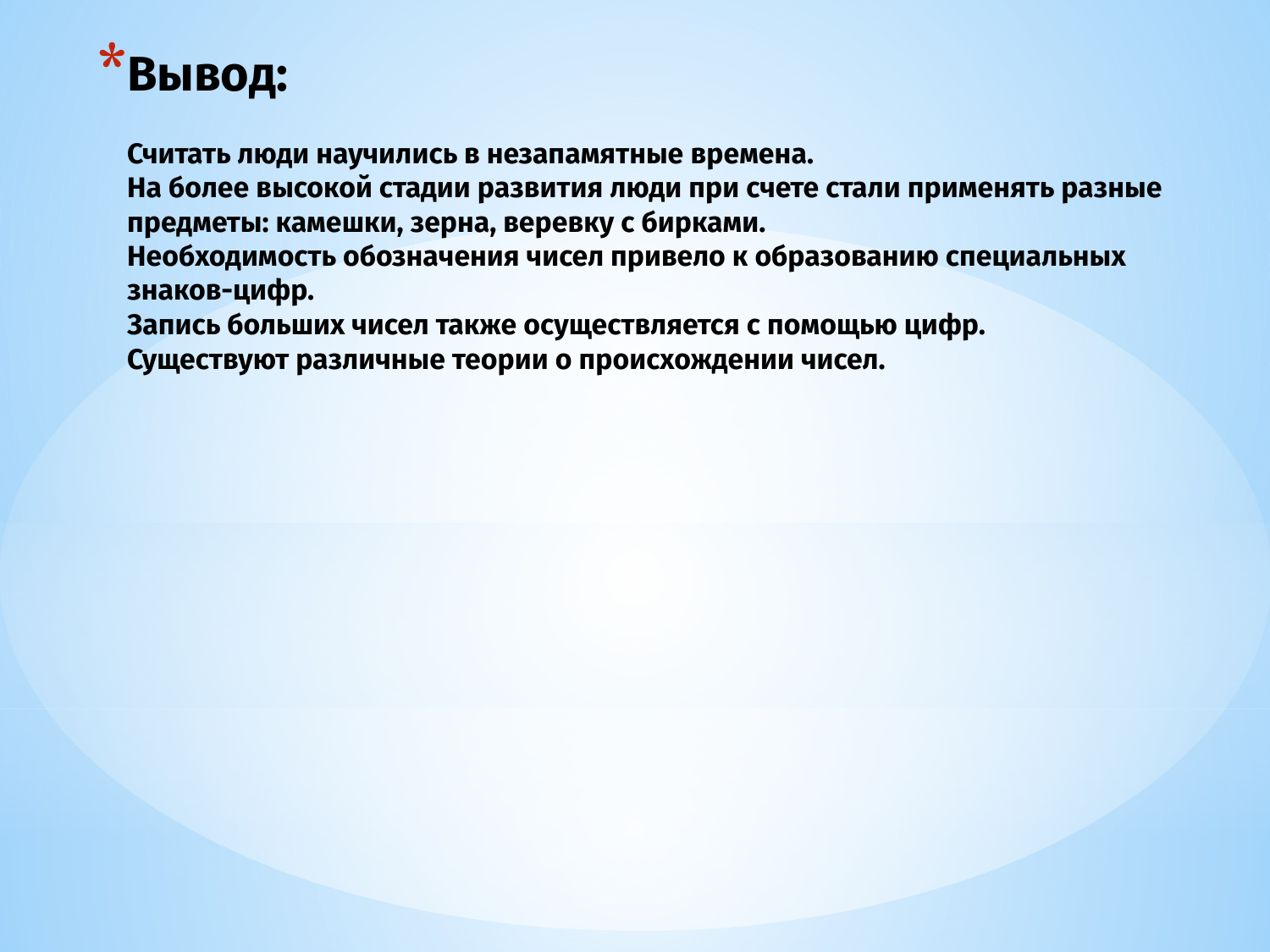

# Вывод: Считать люди научились в незапамятные времена. На более высокой стадии развития люди при счете стали применять разные предметы: камешки, зерна, веревку с бирками. Необходимость обозначения чисел привело к образованию специальных знаков-цифр. Запись больших чисел также осуществляется с помощью цифр. Существуют различные теории о происхождении чисел.